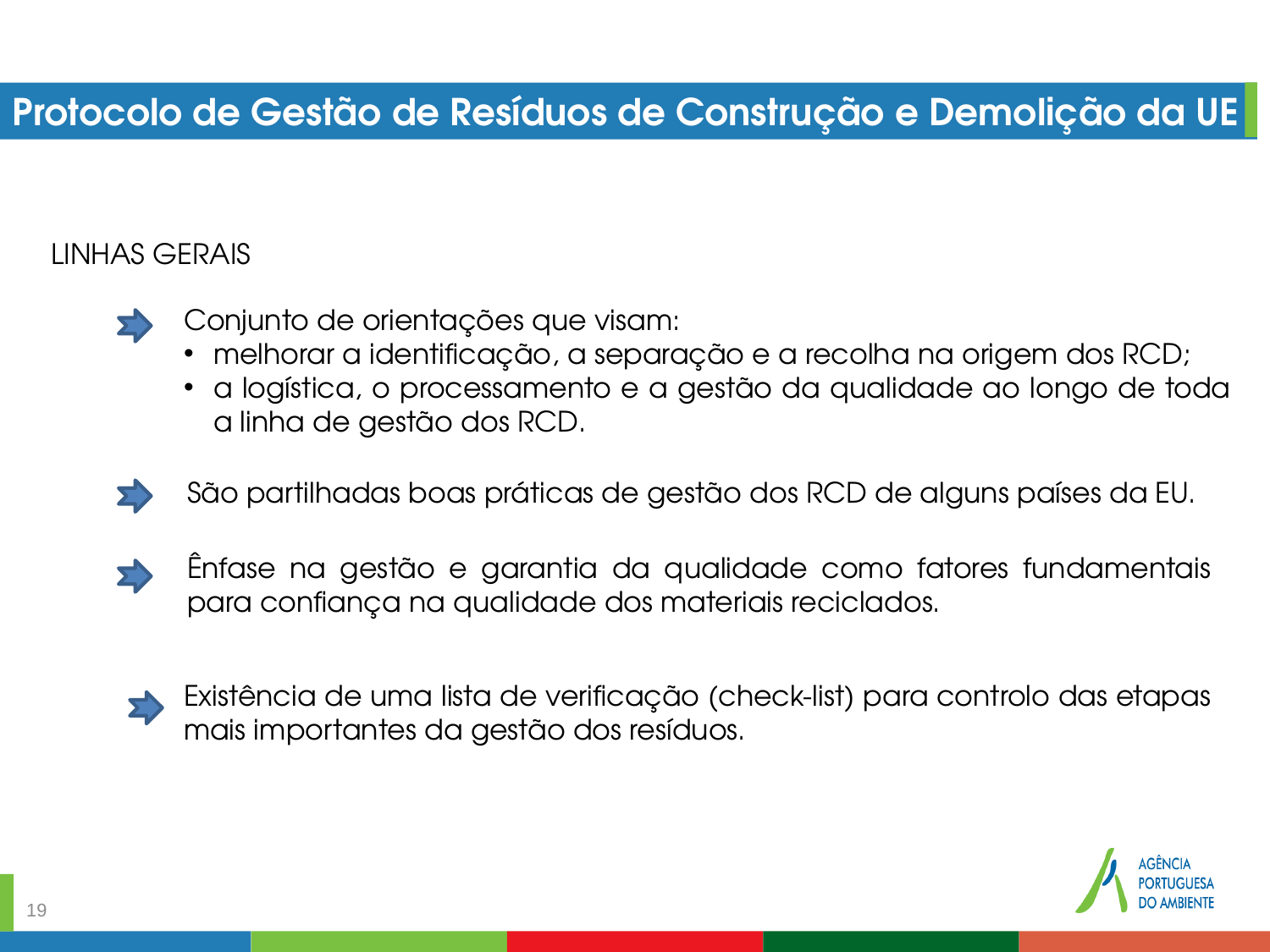

Protocolo de Gestão de Resíduos de Construção e Demolição da UE

LINHAS GERAIS
Conjunto de orientações que visam:
melhorar a identificação, a separação e a recolha na origem dos RCD;
a logística, o processamento e a gestão da qualidade ao longo de toda a linha de gestão dos RCD.

São partilhadas boas práticas de gestão dos RCD de alguns países da EU.

Ênfase na gestão e garantia da qualidade como fatores fundamentais para confiança na qualidade dos materiais reciclados.

Existência de uma lista de verificação (check-list) para controlo das etapas mais importantes da gestão dos resíduos.

19